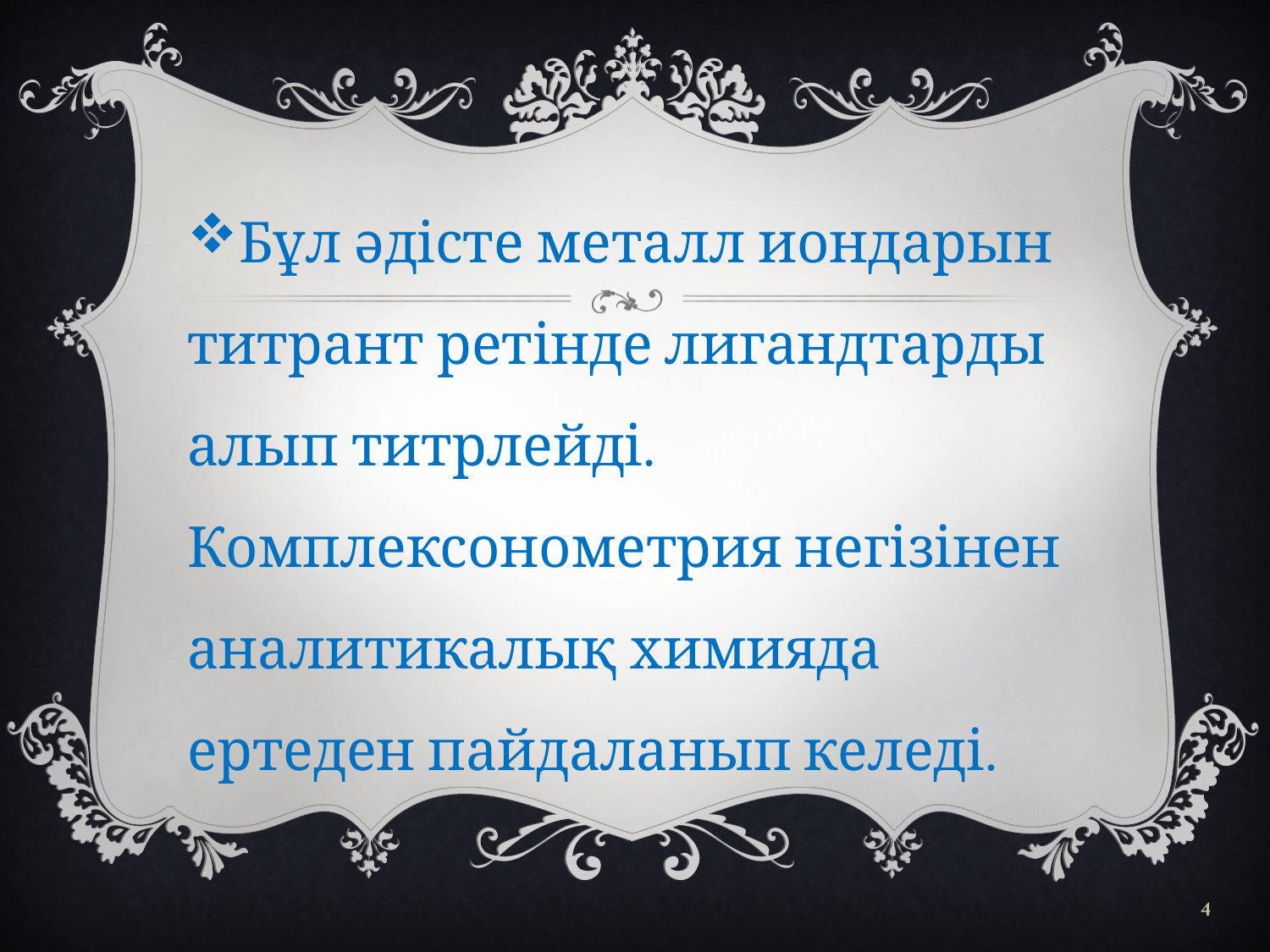

Бұл әдісте металл иондарын титрант ретінде лигандтарды алып титрлейді. Комплексонометрия негізінен аналитикалық химияда ертеден пайдаланып келеді.
4